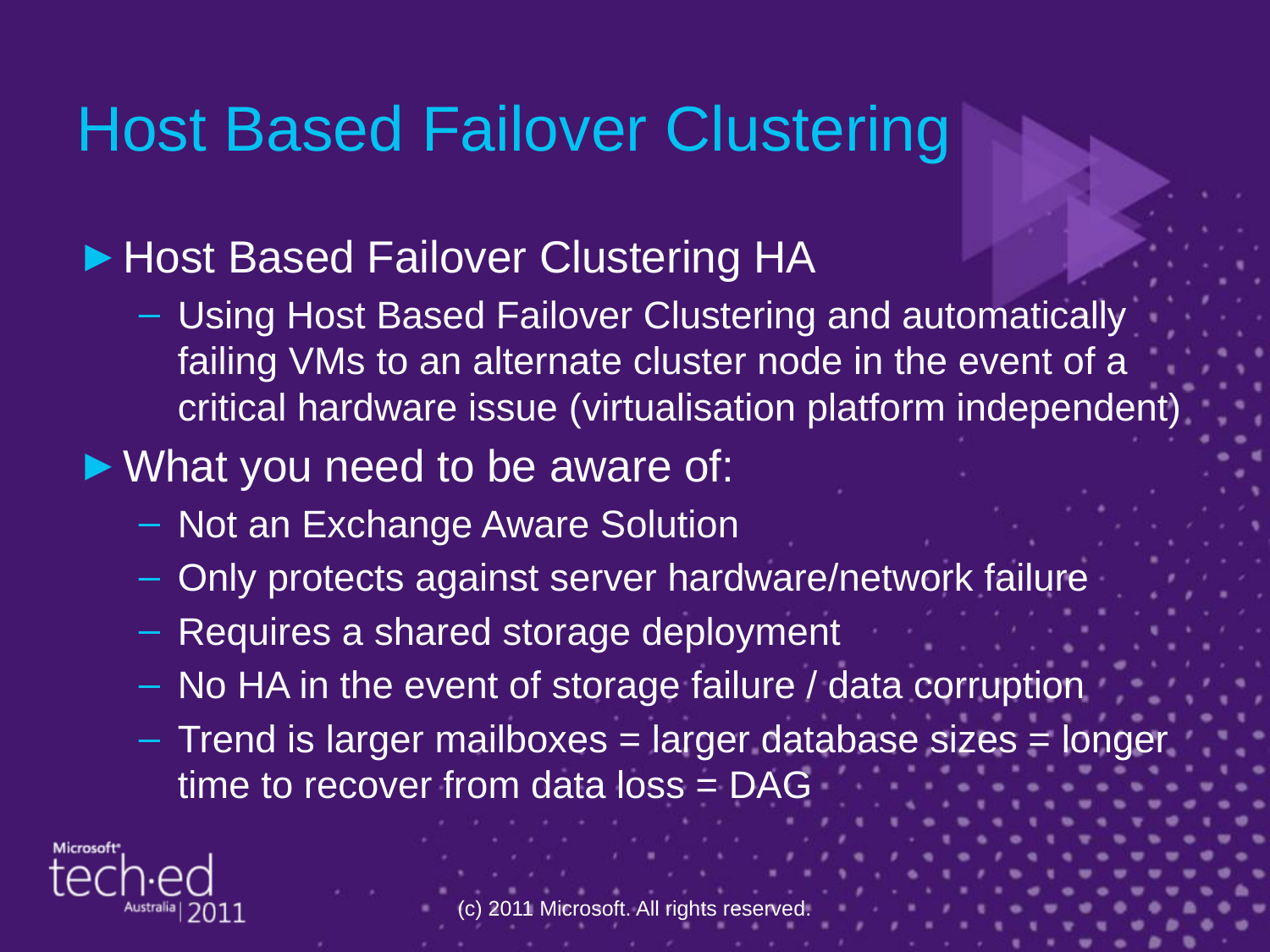

# Host Based Failover Clustering
Host Based Failover Clustering HA
Using Host Based Failover Clustering and automatically failing VMs to an alternate cluster node in the event of a critical hardware issue (virtualisation platform independent)
What you need to be aware of:
Not an Exchange Aware Solution
Only protects against server hardware/network failure
Requires a shared storage deployment
No HA in the event of storage failure / data corruption
Trend is larger mailboxes = larger database sizes = longer time to recover from data loss = DAG

(c) 2011 Microsoft. All rights reserved.